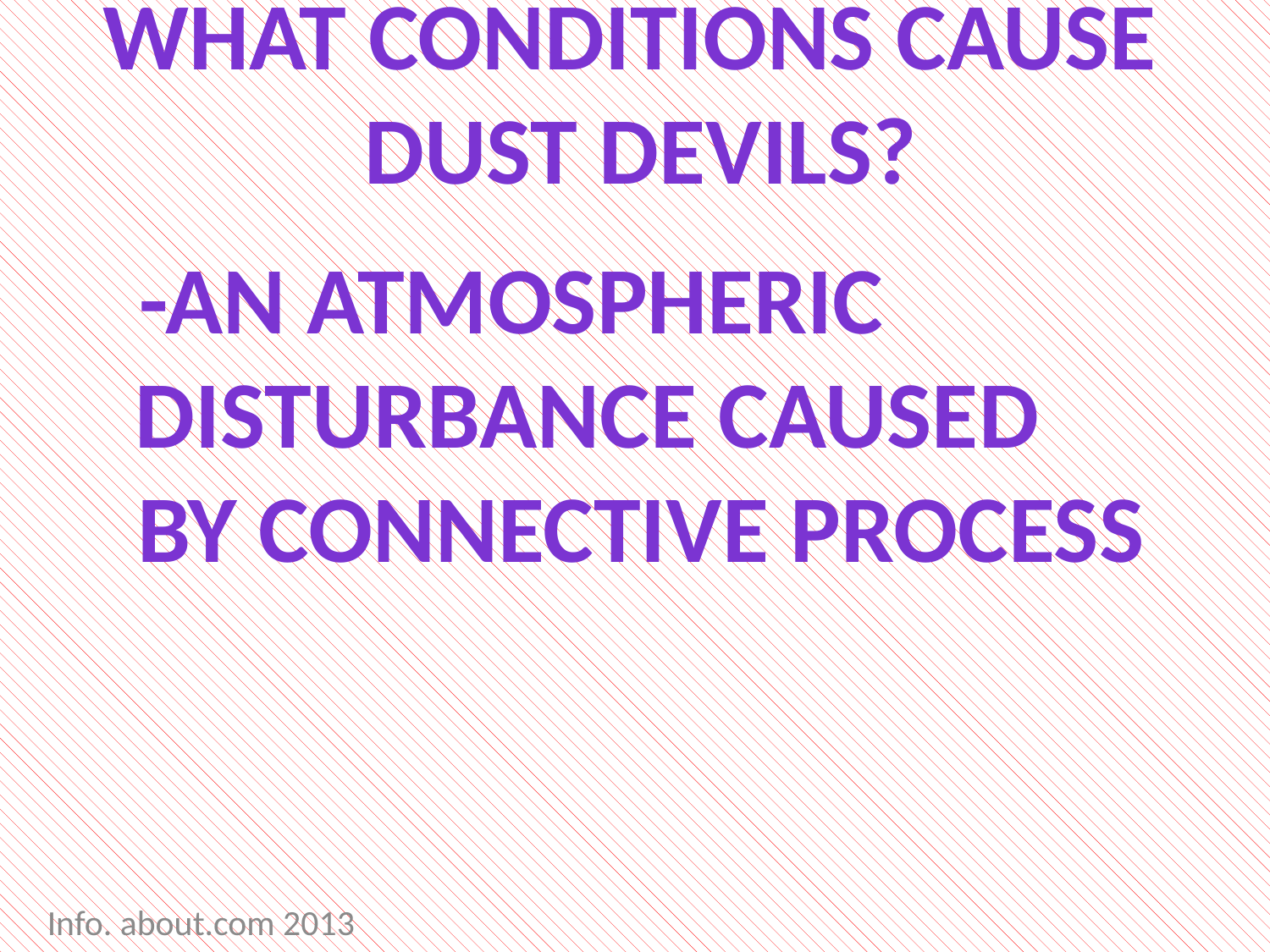

What conditions cause
dust devils?
-An atmospheric
       disturbance caused
           by connective process
Info. about.com 2013